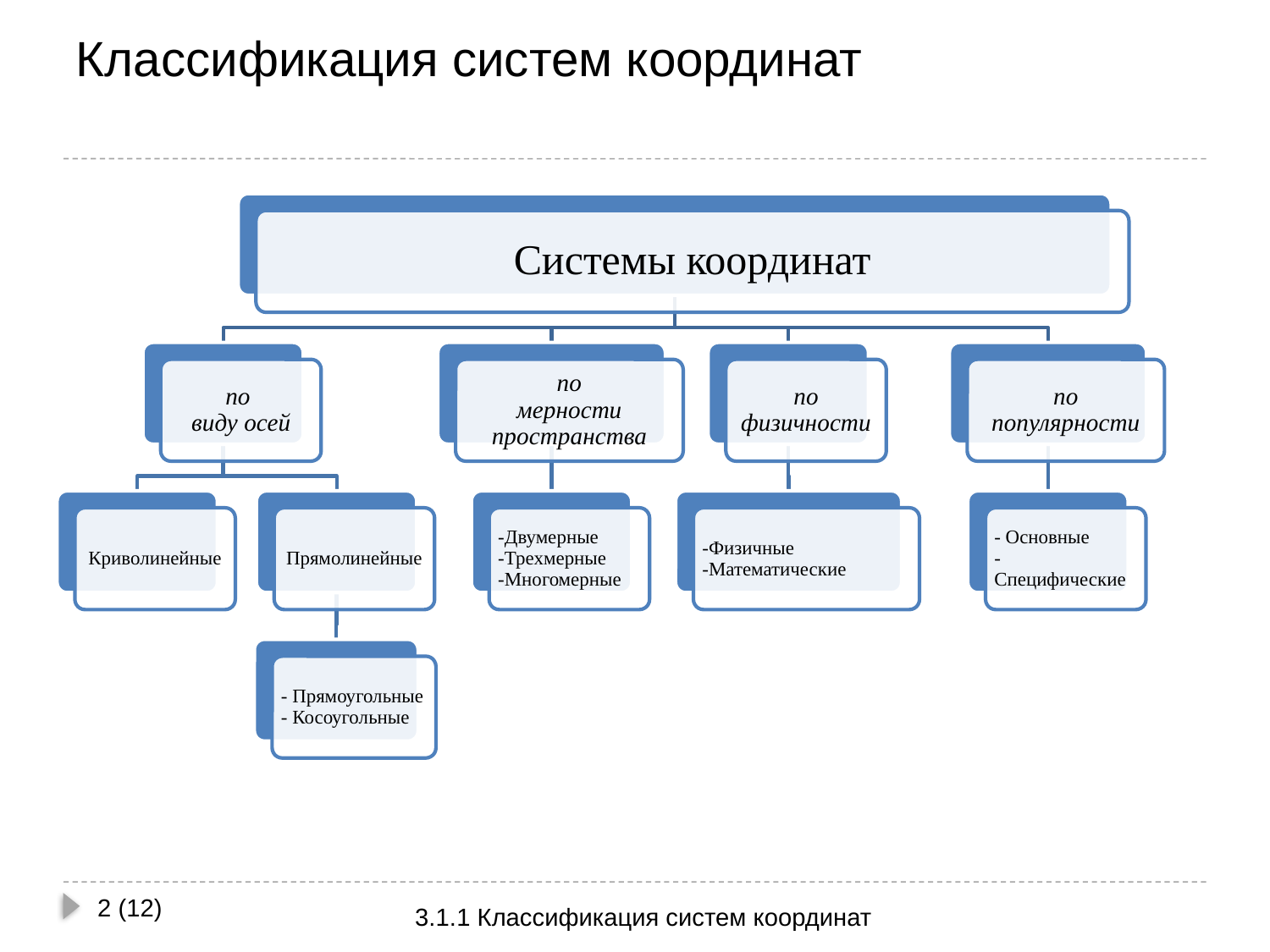

# Классификация систем координат
Системы координат
по
виду осей
Прямолинейные
- Прямоугольные
- Косоугольные
Криволинейные
по
мерности пространства
-Двумерные
-Трехмерные
-Многомерные
по
физичности
-Физичные
-Математические
по популярности
- Основные
- Специфические
2 (12)
3.1.1 Классификация систем координат